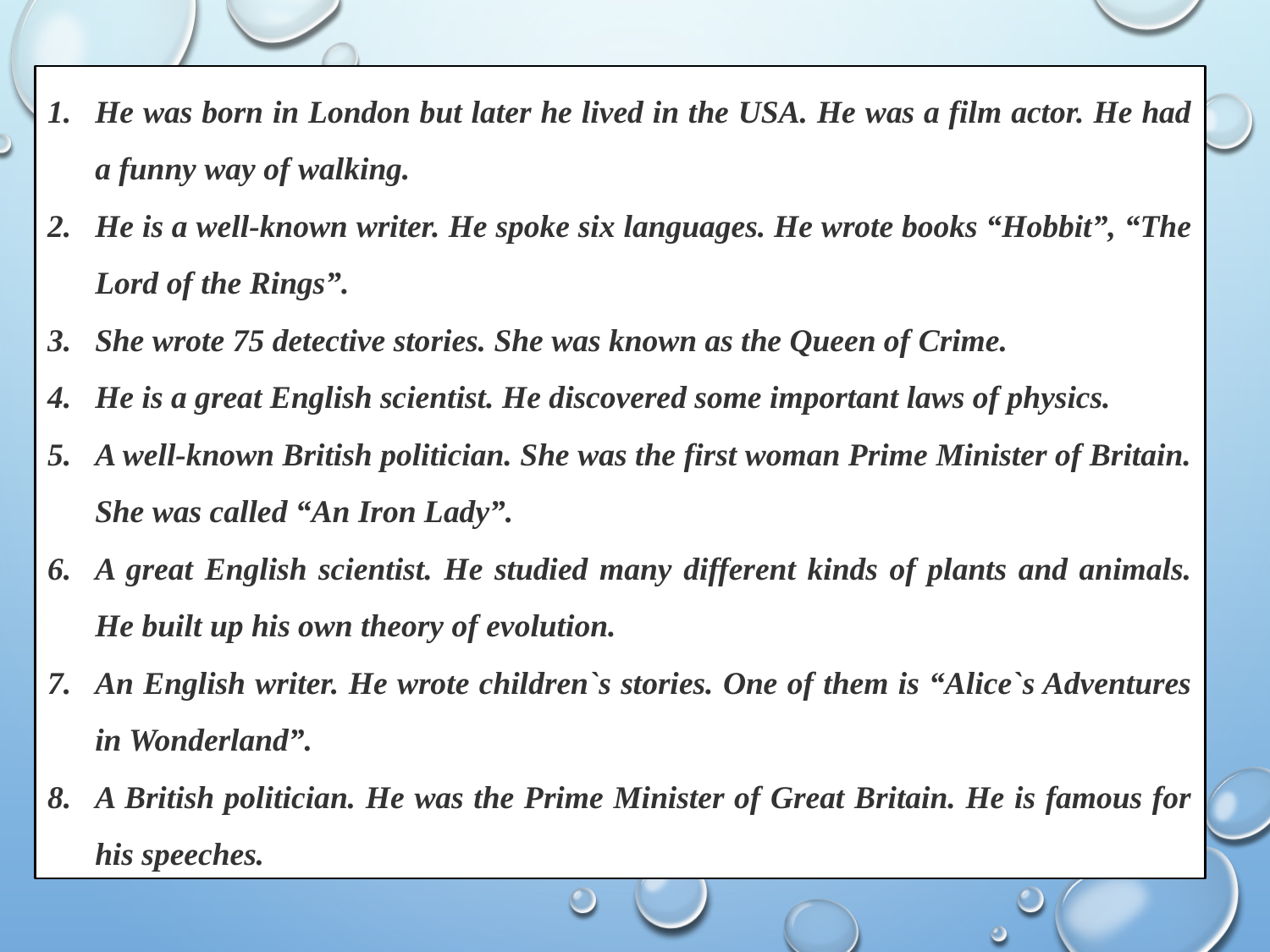

He was born in London but later he lived in the USA. He was a film actor. He had a funny way of walking.
He is a well-known writer. He spoke six languages. He wrote books “Hobbit”, “The Lord of the Rings”.
She wrote 75 detective stories. She was known as the Queen of Crime.
He is a great English scientist. He discovered some important laws of physics.
A well-known British politician. She was the first woman Prime Minister of Britain. She was called “An Iron Lady”.
A great English scientist. He studied many different kinds of plants and animals. He built up his own theory of evolution.
An English writer. He wrote children`s stories. One of them is “Alice`s Adventures in Wonderland”.
A British politician. He was the Prime Minister of Great Britain. He is famous for his speeches.